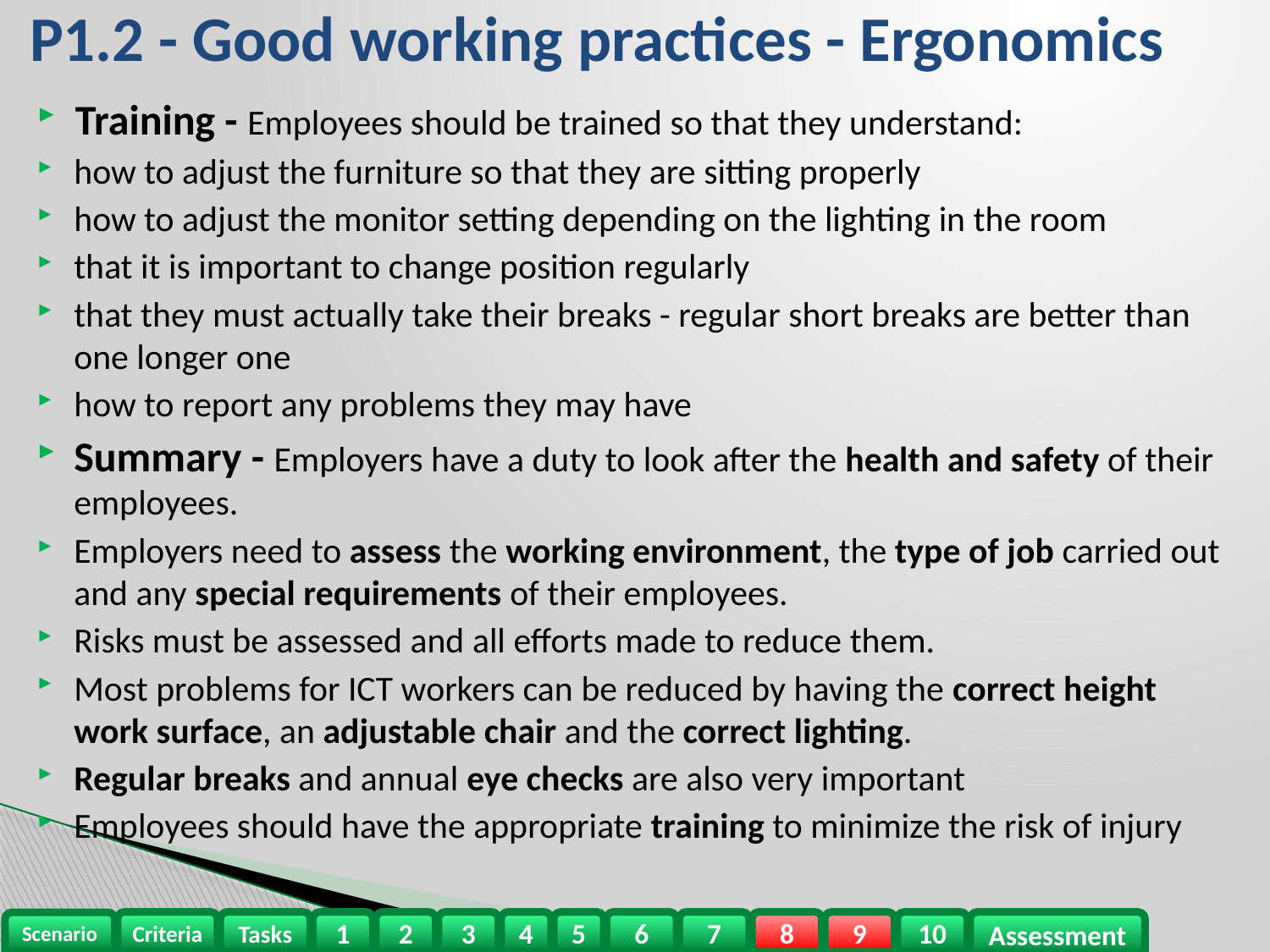

# P1.2 - Good working practices - Ergonomics
Training - Employees should be trained so that they understand:
how to adjust the furniture so that they are sitting properly
how to adjust the monitor setting depending on the lighting in the room
that it is important to change position regularly
that they must actually take their breaks - regular short breaks are better than one longer one
how to report any problems they may have
Summary - Employers have a duty to look after the health and safety of their employees.
Employers need to assess the working environment, the type of job carried out and any special requirements of their employees.
Risks must be assessed and all efforts made to reduce them.
Most problems for ICT workers can be reduced by having the correct height work surface, an adjustable chair and the correct lighting.
Regular breaks and annual eye checks are also very important
Employees should have the appropriate training to minimize the risk of injury